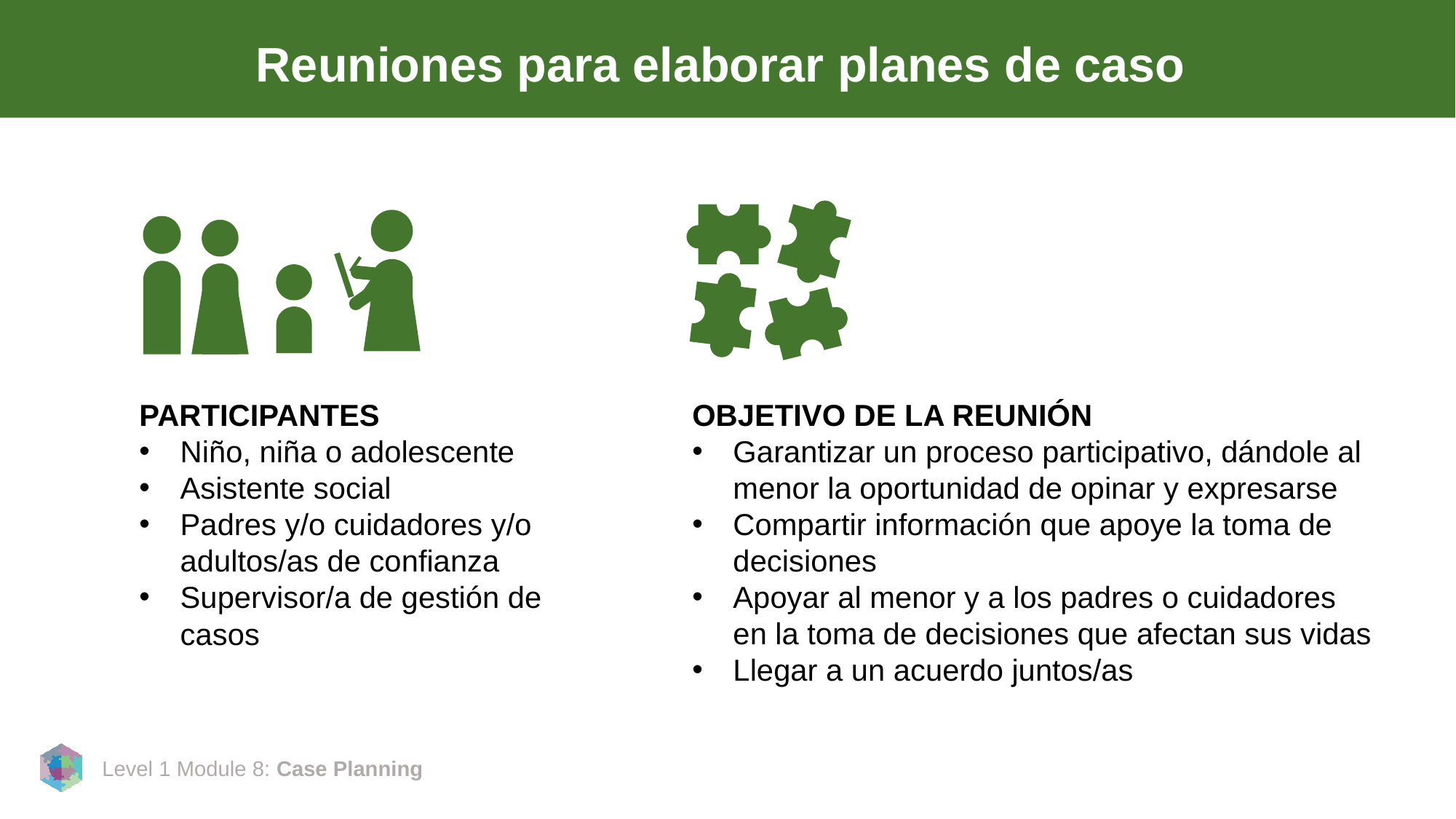

# Reuniones para elaborar planes de caso

PARTICIPANTES
Niño, niña o adolescente
Asistente social
Padres y/o cuidadores y/o adultos/as de confianza
Supervisor/a de gestión de casos
OBJETIVO DE LA REUNIÓN
Garantizar un proceso participativo, dándole al menor la oportunidad de opinar y expresarse
Compartir información que apoye la toma de decisiones
Apoyar al menor y a los padres o cuidadores en la toma de decisiones que afectan sus vidas
Llegar a un acuerdo juntos/as